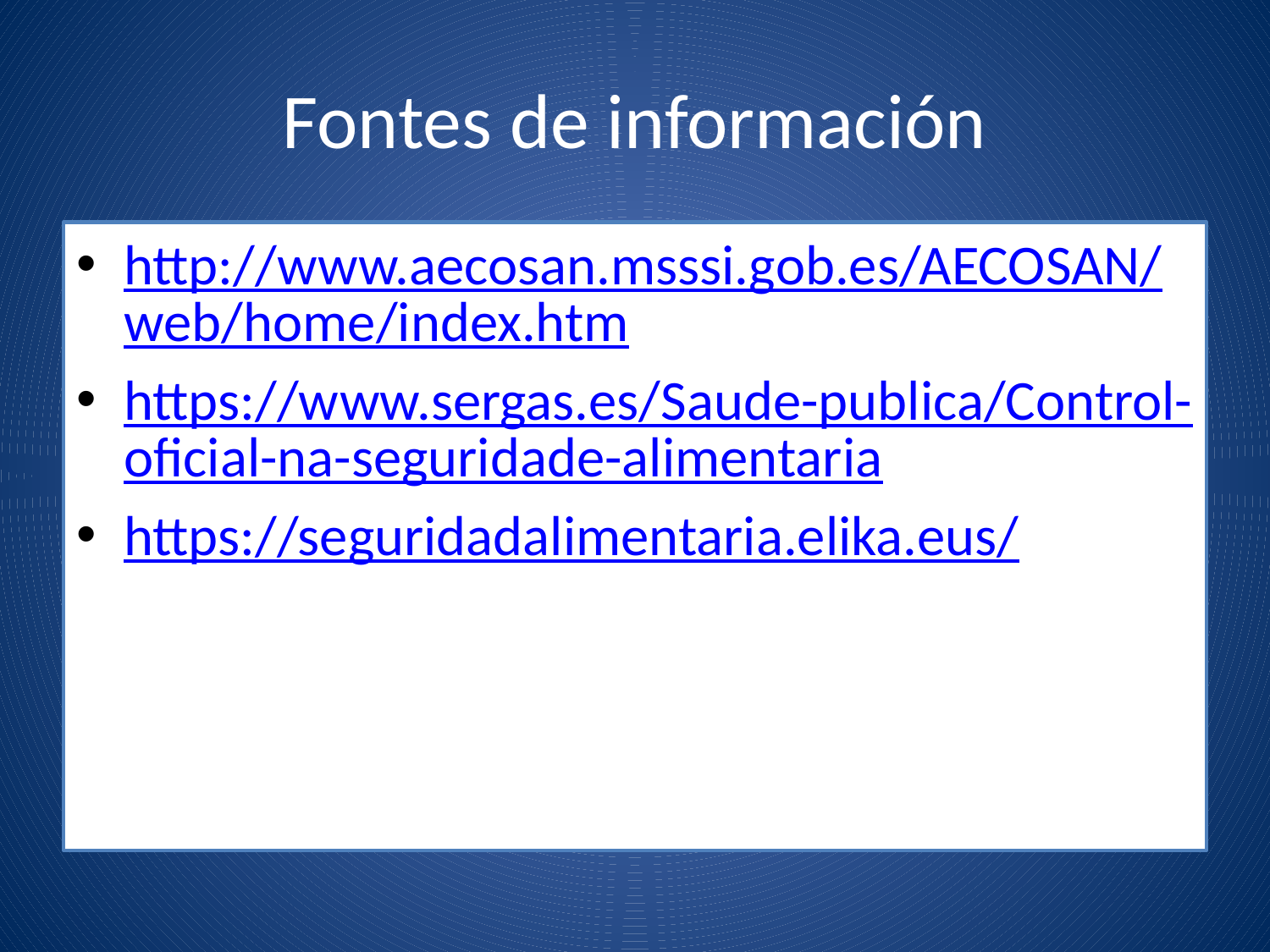

# Fontes de información
http://www.aecosan.msssi.gob.es/AECOSAN/web/home/index.htm
https://www.sergas.es/Saude-publica/Control-oficial-na-seguridade-alimentaria
https://seguridadalimentaria.elika.eus/